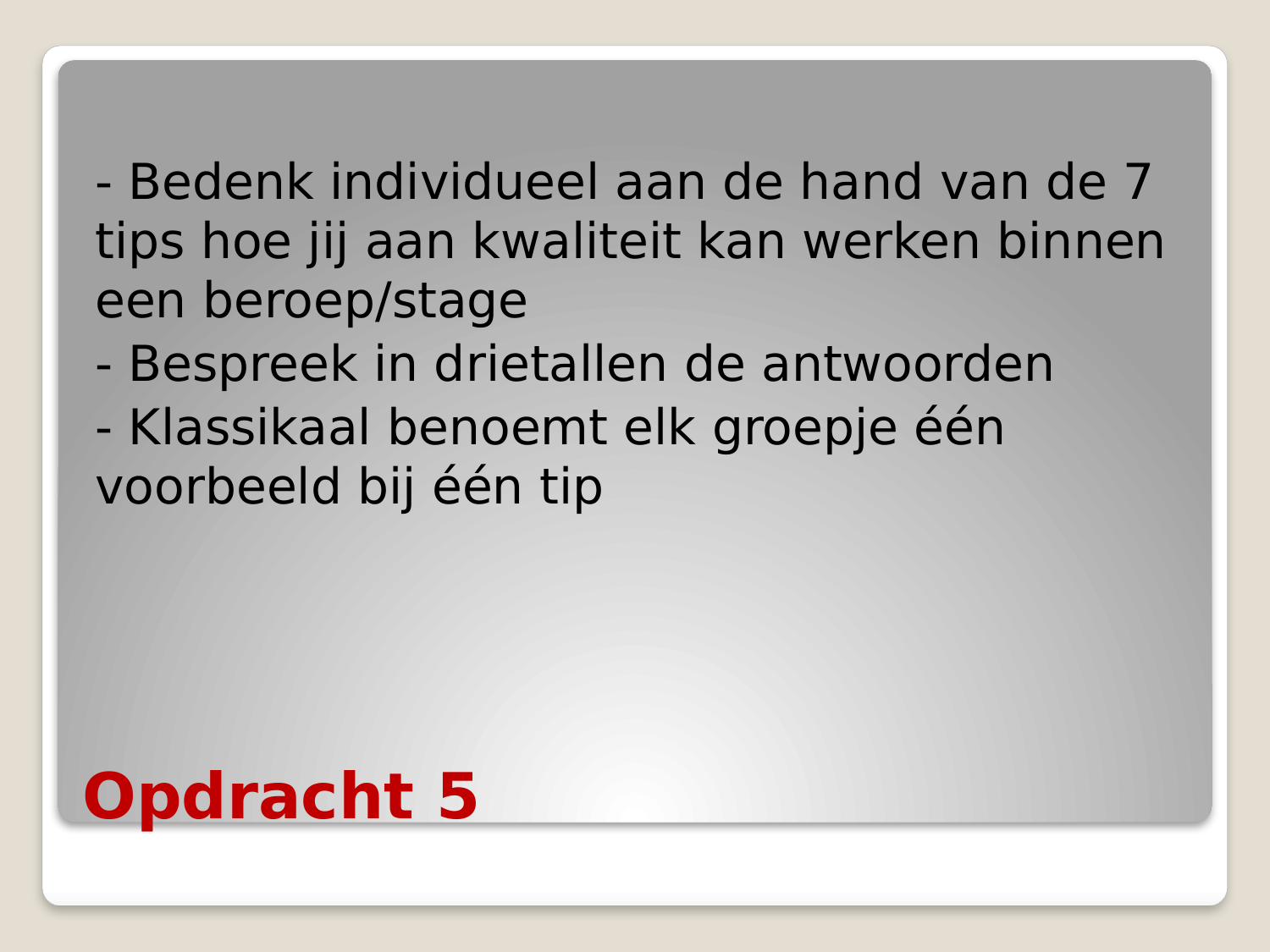

- Bedenk individueel aan de hand van de 7 tips hoe jij aan kwaliteit kan werken binnen een beroep/stage
- Bespreek in drietallen de antwoorden
- Klassikaal benoemt elk groepje één voorbeeld bij één tip

# Opdracht 5